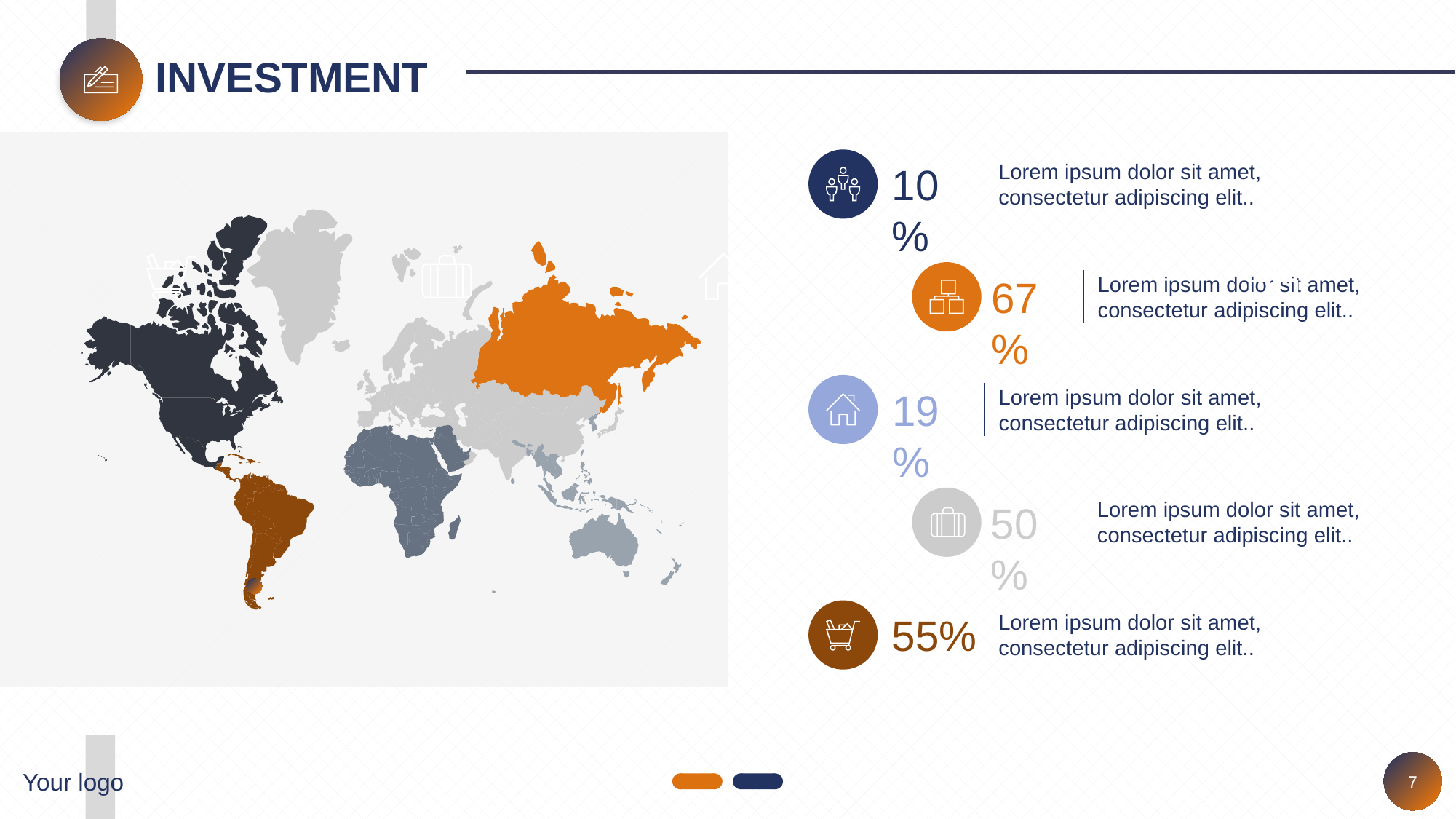

INVESTMENT

10%
Lorem ipsum dolor sit amet, consectetur adipiscing elit..

67%
Lorem ipsum dolor sit amet, consectetur adipiscing elit..

19%
Lorem ipsum dolor sit amet, consectetur adipiscing elit..

50%
Lorem ipsum dolor sit amet, consectetur adipiscing elit..

55%
Lorem ipsum dolor sit amet, consectetur adipiscing elit..

7
Your logo